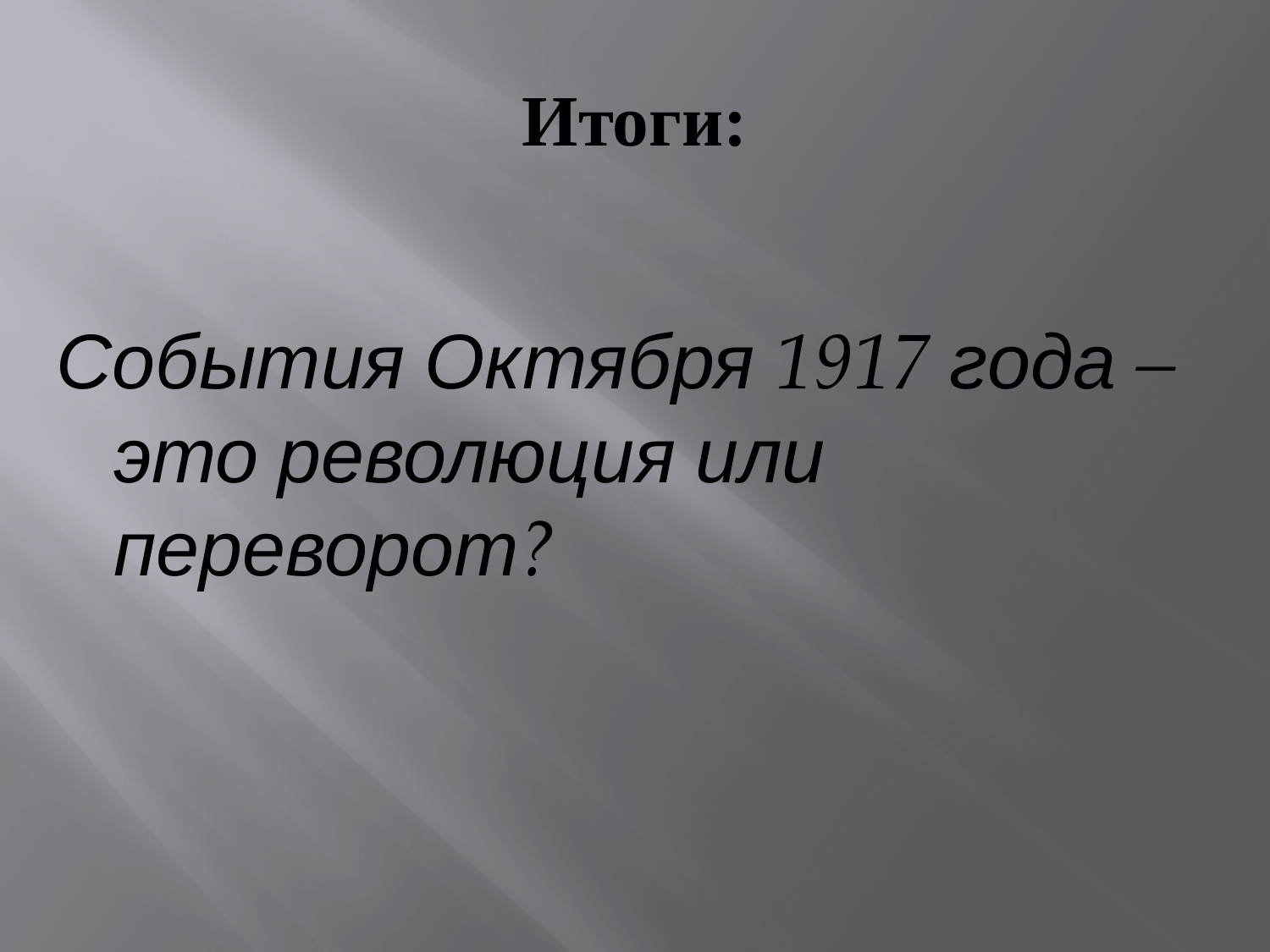

# Итоги:

События Октября 1917 года – это революция или переворот?